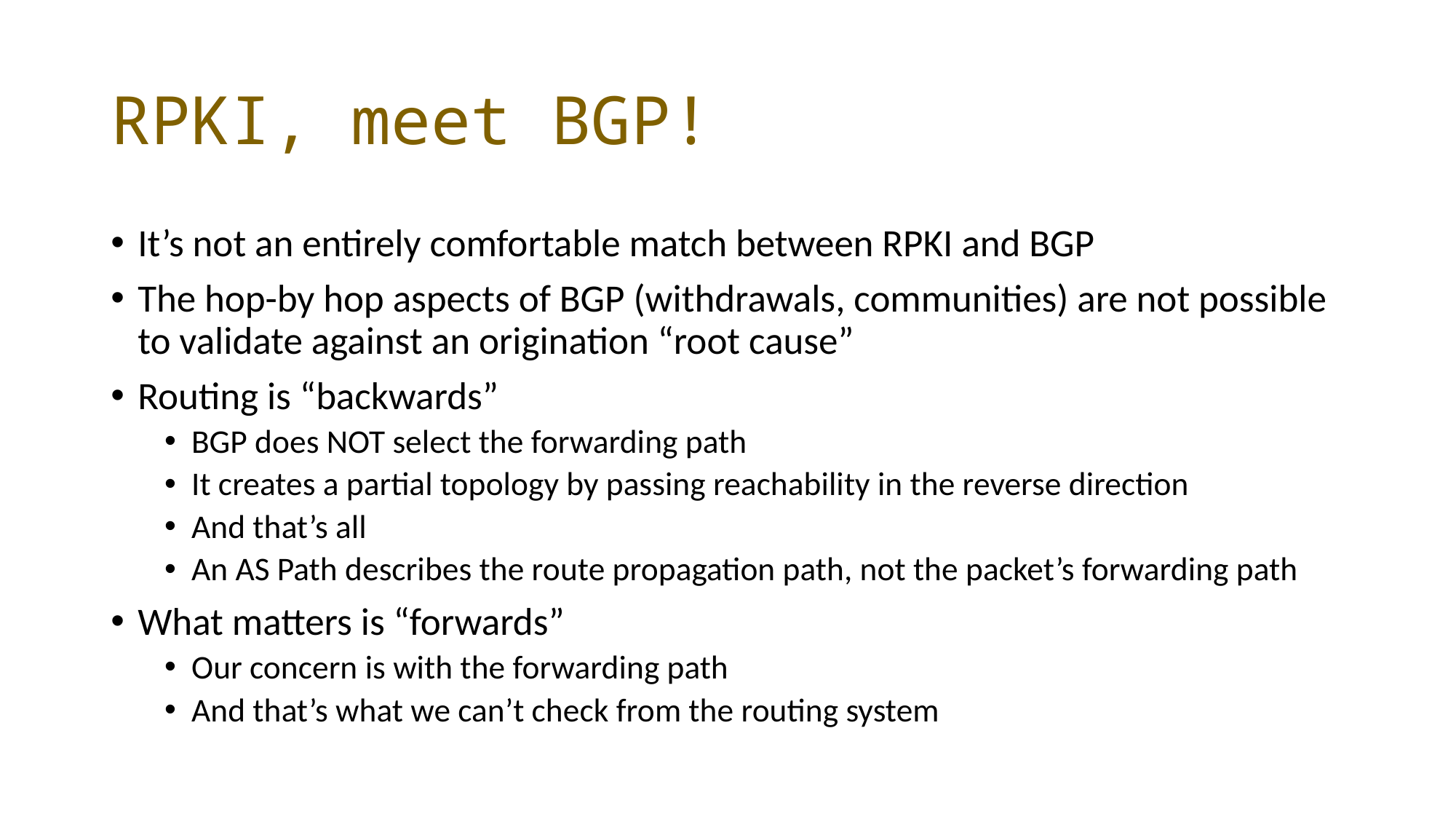

# RPKI, meet BGP!
It’s not an entirely comfortable match between RPKI and BGP
The hop-by hop aspects of BGP (withdrawals, communities) are not possible to validate against an origination “root cause”
Routing is “backwards”
BGP does NOT select the forwarding path
It creates a partial topology by passing reachability in the reverse direction
And that’s all
An AS Path describes the route propagation path, not the packet’s forwarding path
What matters is “forwards”
Our concern is with the forwarding path
And that’s what we can’t check from the routing system